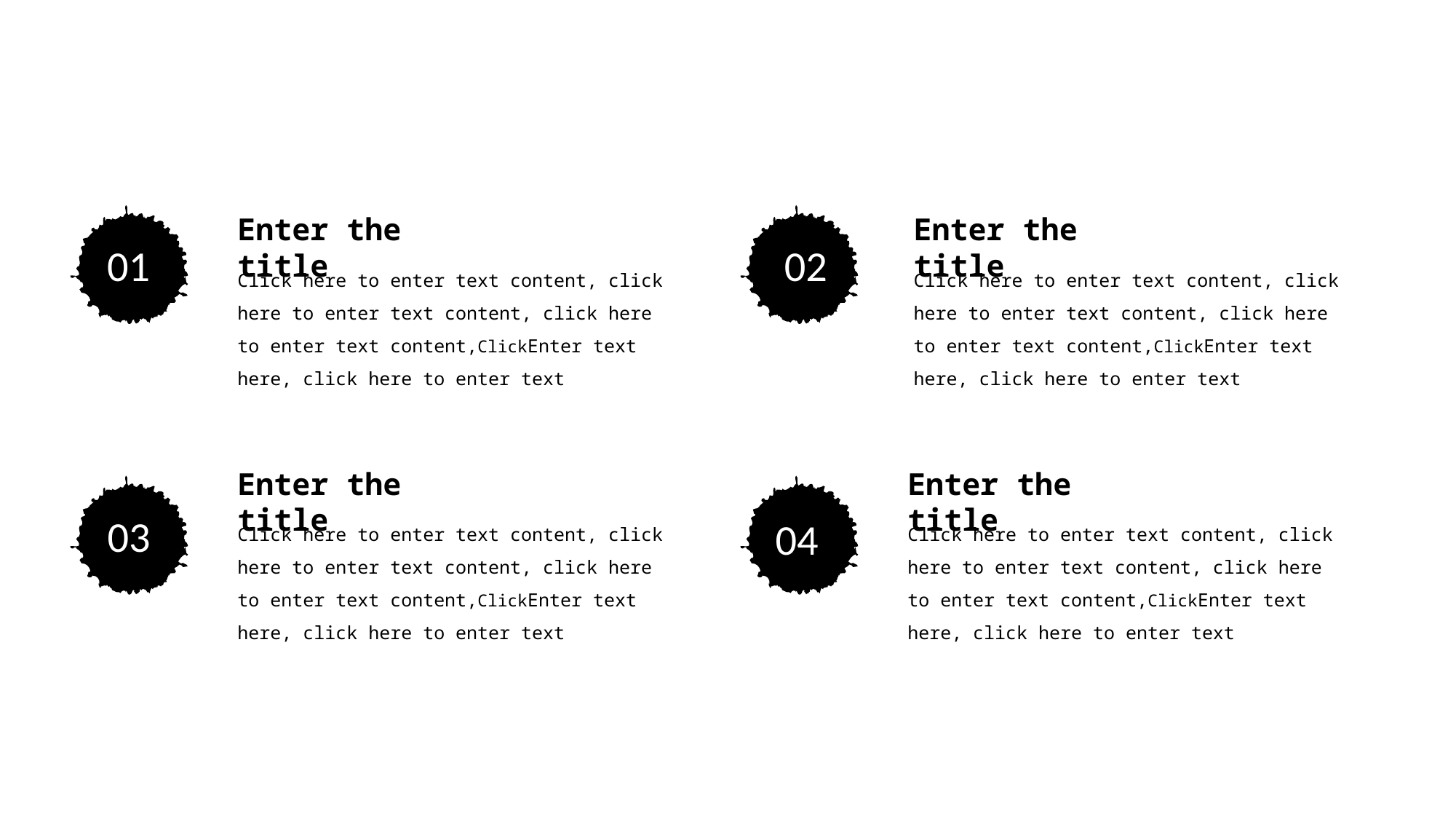

Enter the title

Enter the title
01
02
Click here to enter text content, click here to enter text content, click here to enter text content,ClickEnter text here, click here to enter text

Click here to enter text content, click here to enter text content, click here to enter text content,ClickEnter text here, click here to enter text

Enter the title
Enter the title

03
Click here to enter text content, click here to enter text content, click here to enter text content,ClickEnter text here, click here to enter text

04
Click here to enter text content, click here to enter text content, click here to enter text content,ClickEnter text here, click here to enter text